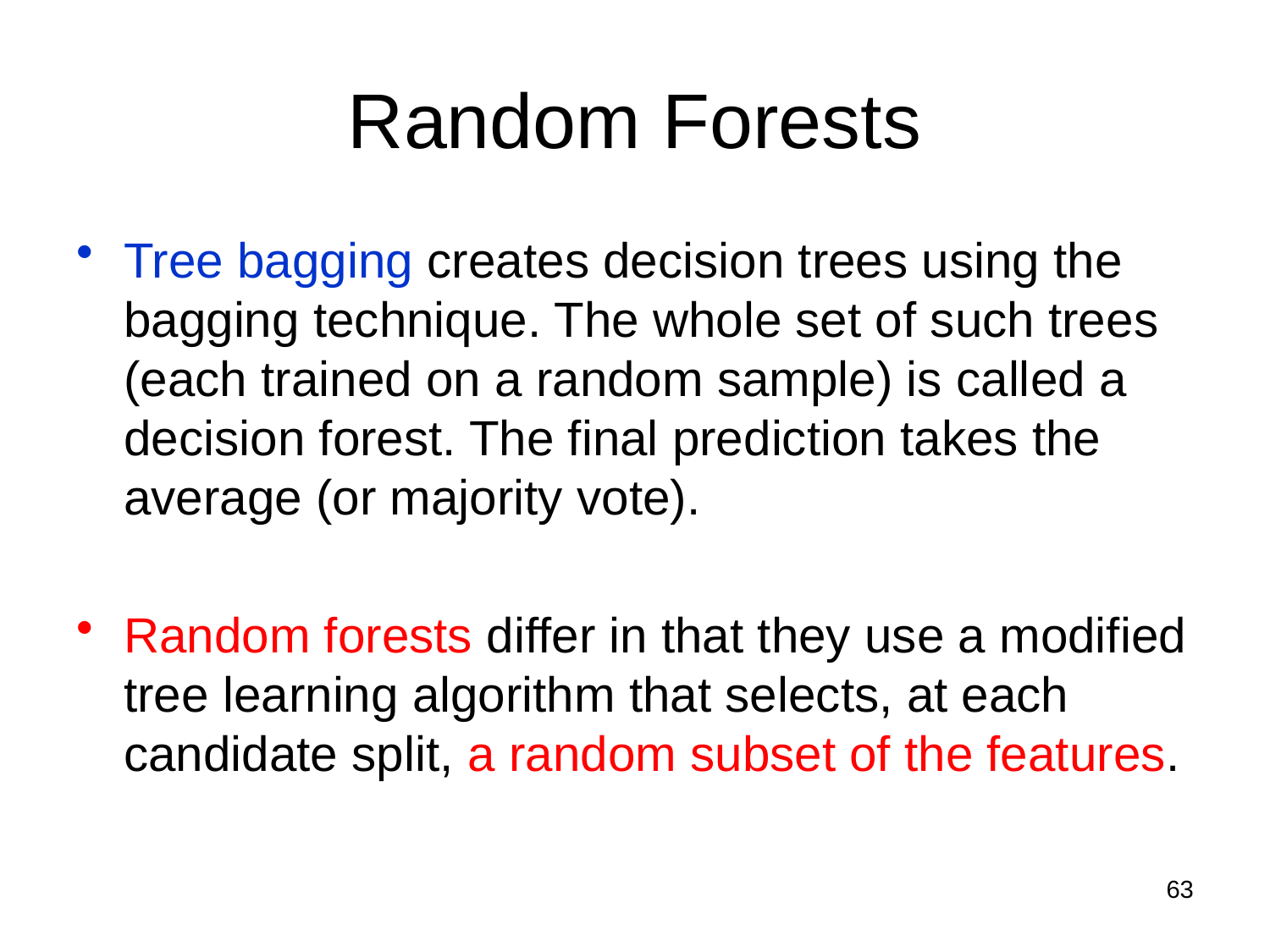

# Random Forests
Tree bagging creates decision trees using the bagging technique. The whole set of such trees (each trained on a random sample) is called a decision forest. The final prediction takes the average (or majority vote).

Random forests differ in that they use a modified tree learning algorithm that selects, at each candidate split, a random subset of the features.
63